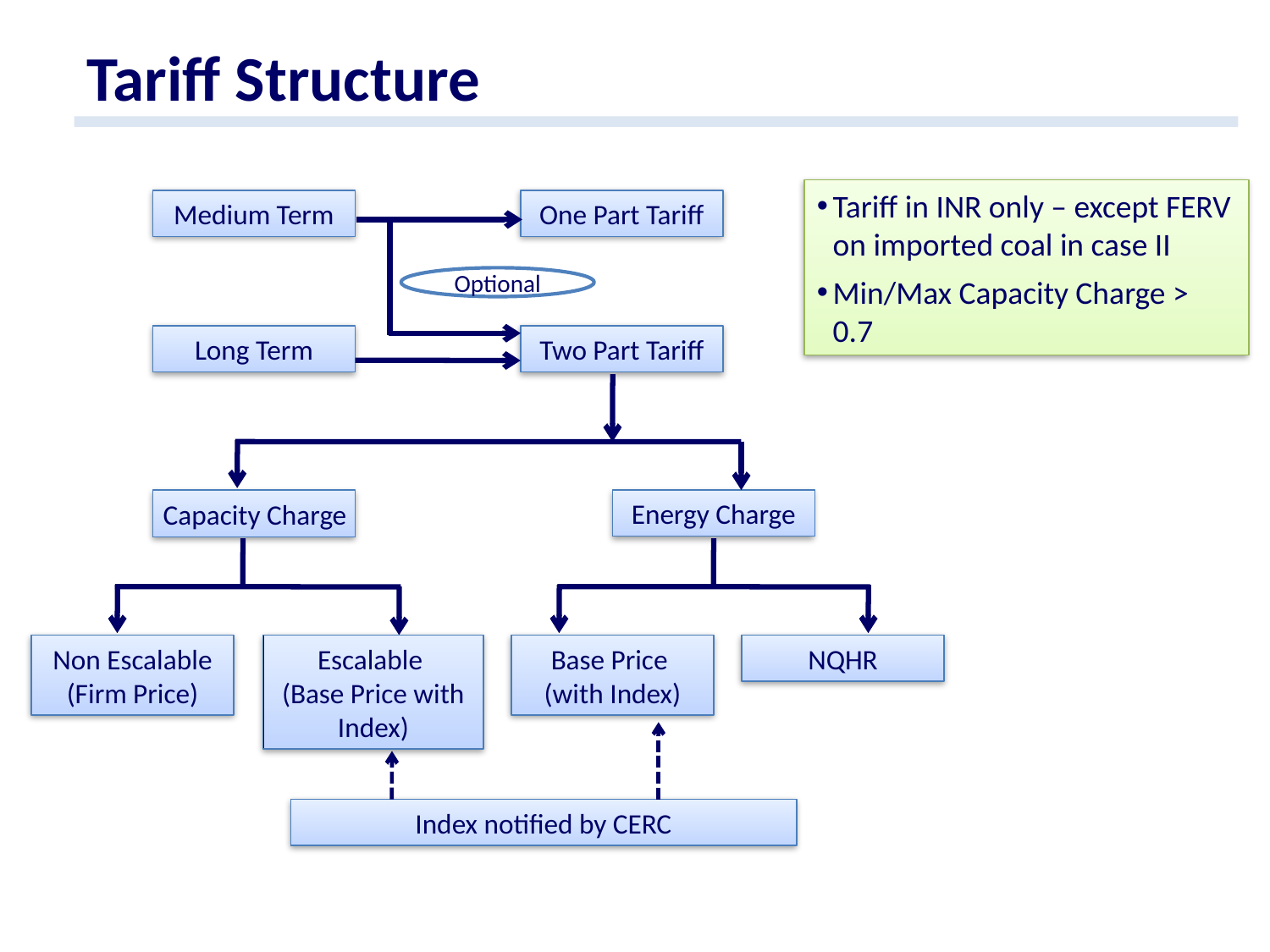

Tariff Structure

Tariff in INR only – except FERV on imported coal in case II
Min/Max Capacity Charge > 0.7
Medium Term
One Part Tariff
Optional
Long Term
Two Part Tariff

Energy Charge
Non Escalable (Firm Price)
Escalable
(Base Price with Index)
Base Price
(with Index)
NQHR
Index notified by CERC
Capacity Charge